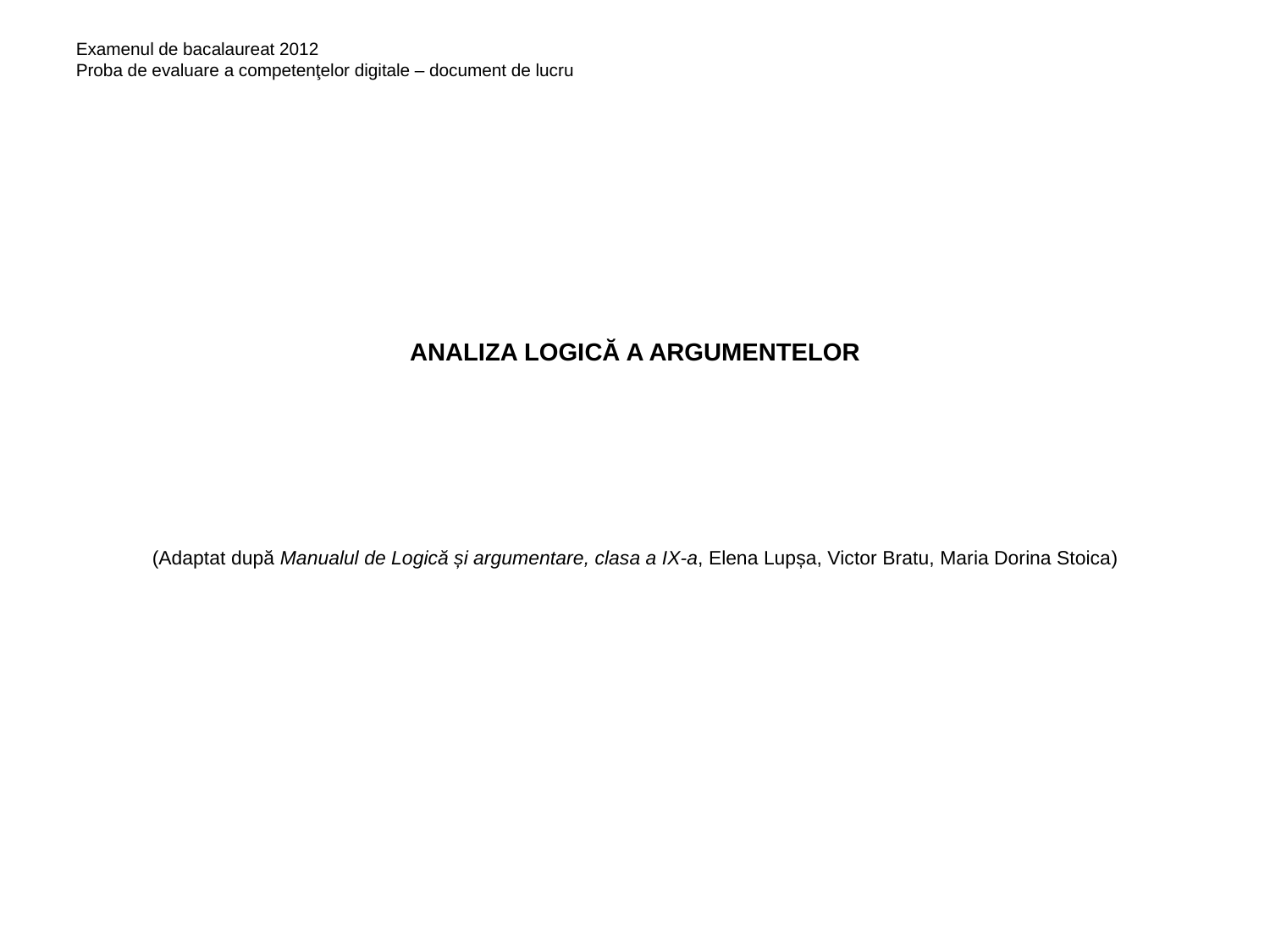

Examenul de bacalaureat 2012
Proba de evaluare a competenţelor digitale – document de lucru
# Analiza logică a argumentelor
(Adaptat după Manualul de Logică și argumentare, clasa a IX-a, Elena Lupșa, Victor Bratu, Maria Dorina Stoica)